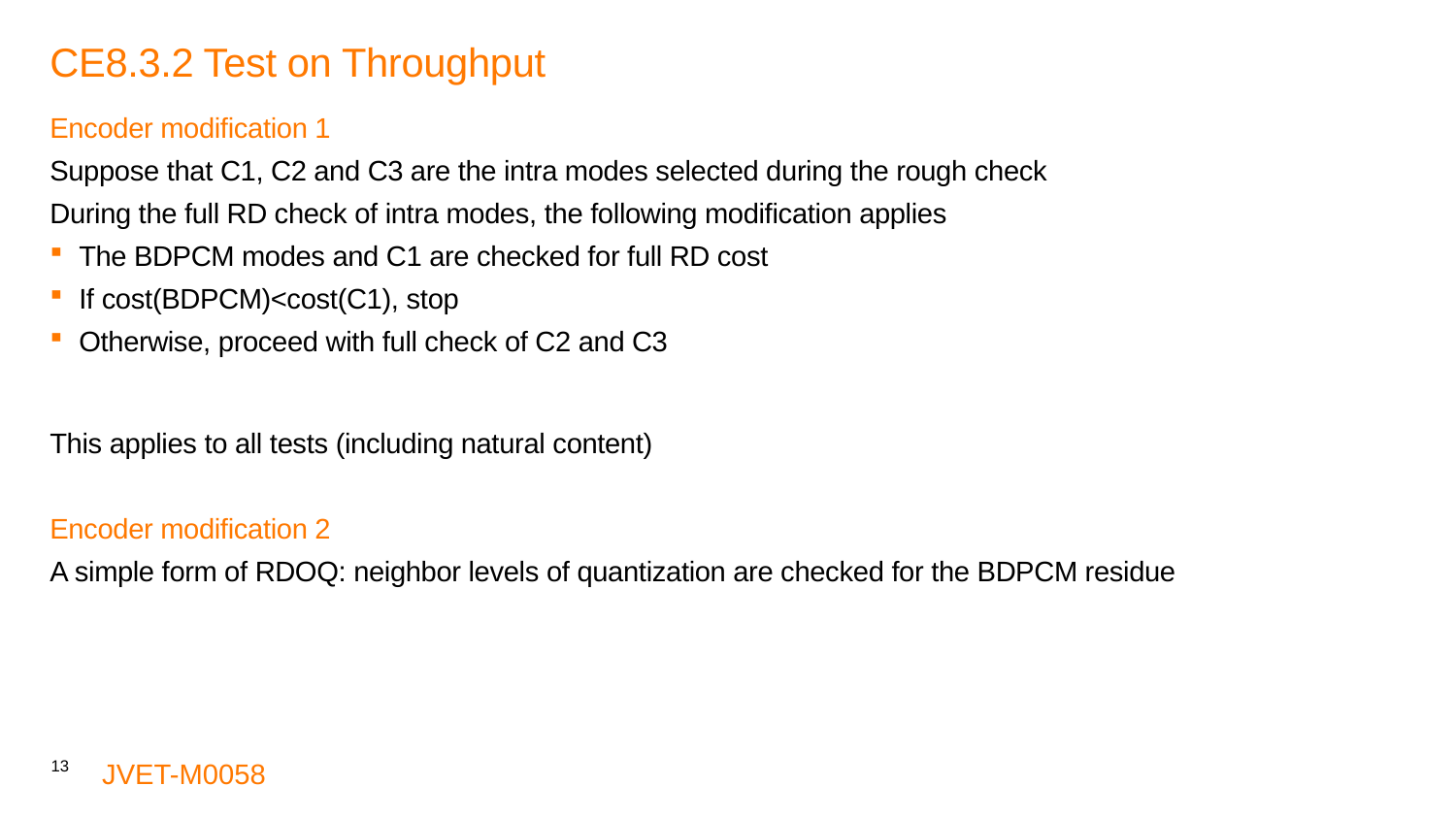

# CE8.3.2 Test on Throughput
Encoder modification 1
Suppose that C1, C2 and C3 are the intra modes selected during the rough check
During the full RD check of intra modes, the following modification applies
The BDPCM modes and C1 are checked for full RD cost
If cost(BDPCM)<cost(C1), stop
Otherwise, proceed with full check of C2 and C3

This applies to all tests (including natural content)

Encoder modification 2
A simple form of RDOQ: neighbor levels of quantization are checked for the BDPCM residue